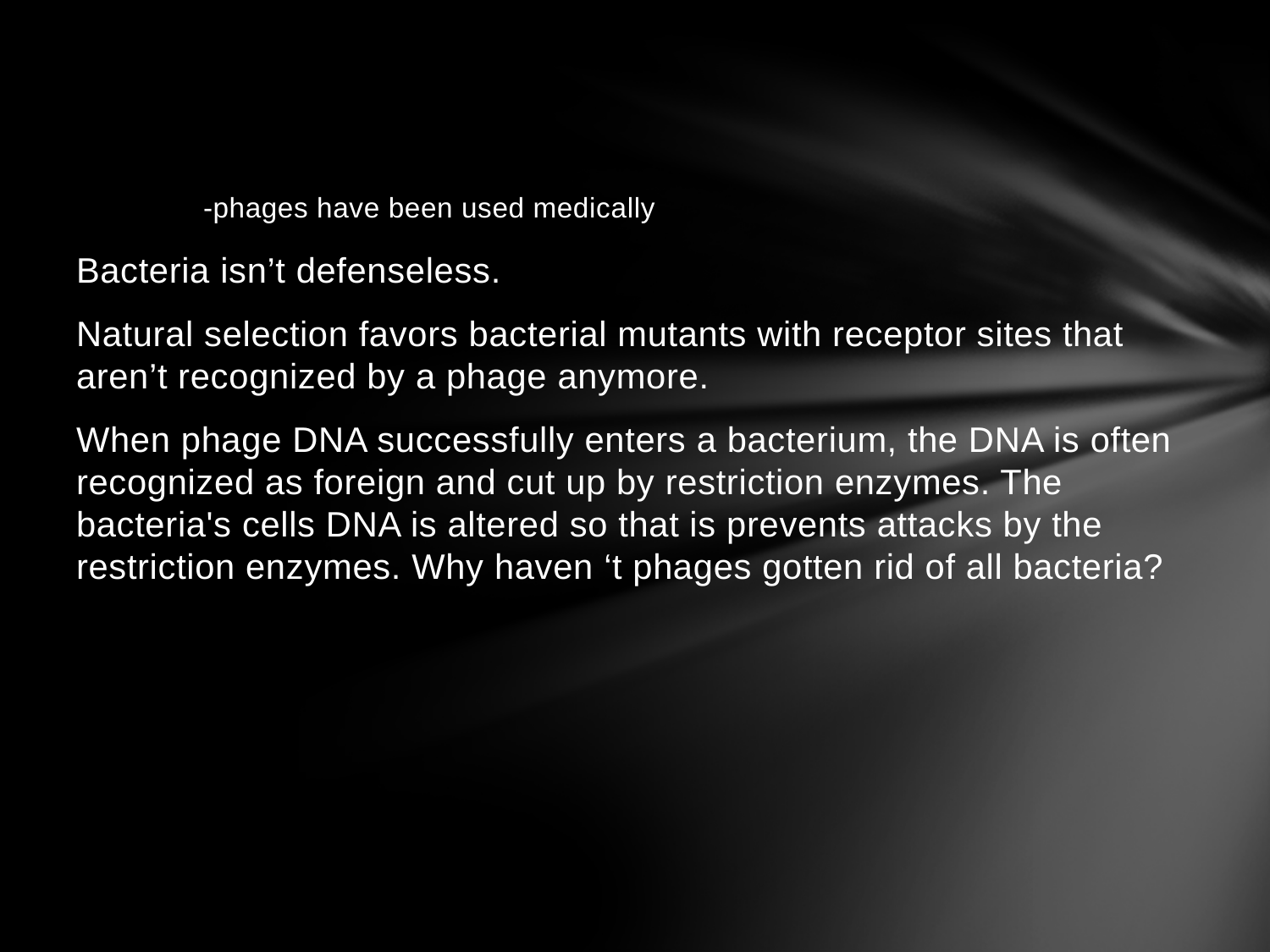

-phages have been used medically
Bacteria isn’t defenseless.
Natural selection favors bacterial mutants with receptor sites that aren’t recognized by a phage anymore.
When phage DNA successfully enters a bacterium, the DNA is often recognized as foreign and cut up by restriction enzymes. The bacteria's cells DNA is altered so that is prevents attacks by the restriction enzymes. Why haven ‘t phages gotten rid of all bacteria?